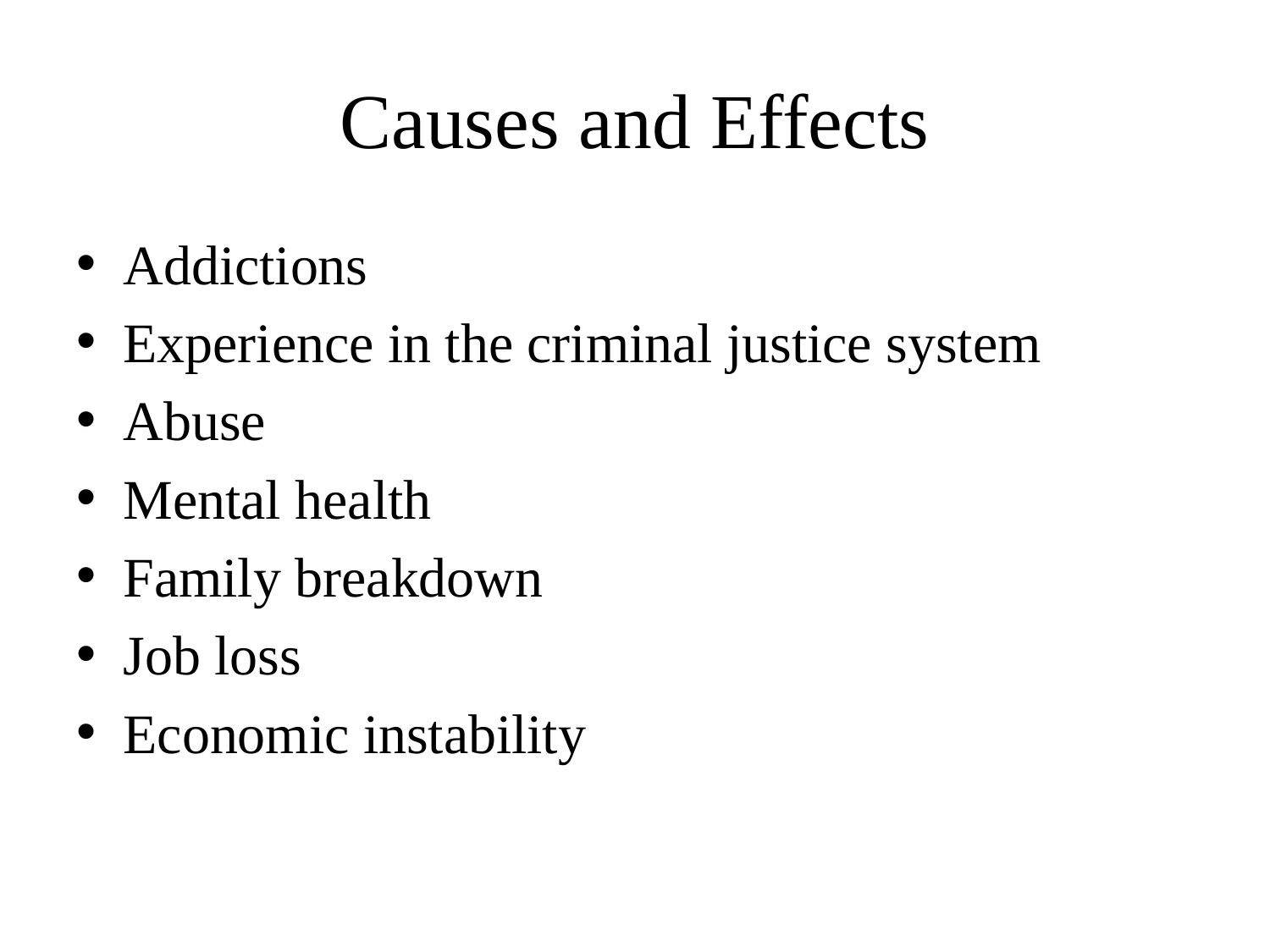

# Causes and Effects
Addictions
Experience in the criminal justice system
Abuse
Mental health
Family breakdown
Job loss
Economic instability